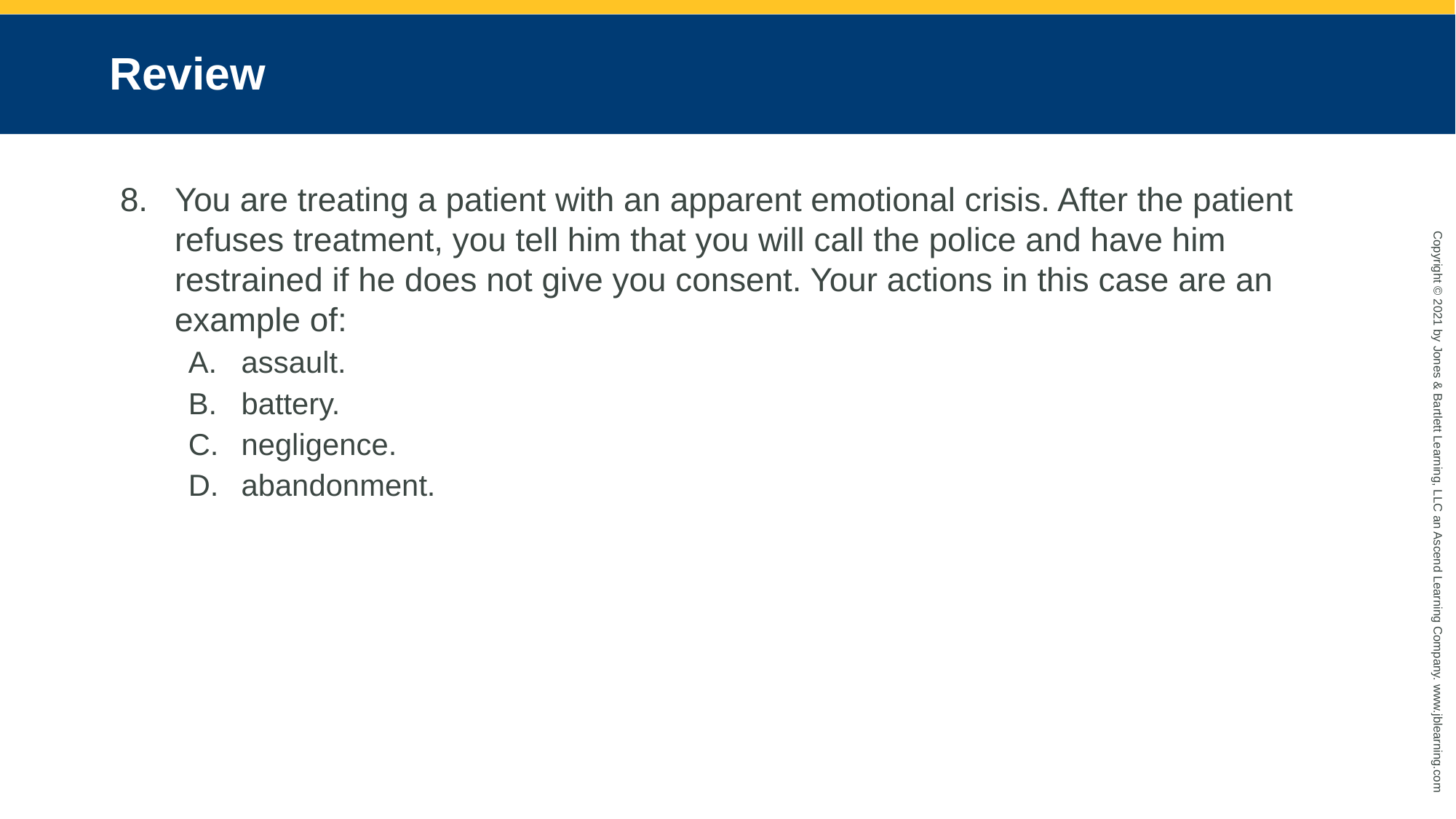

# Review
You are treating a patient with an apparent emotional crisis. After the patient refuses treatment, you tell him that you will call the police and have him restrained if he does not give you consent. Your actions in this case are an example of:
assault.
battery.
negligence.
abandonment.